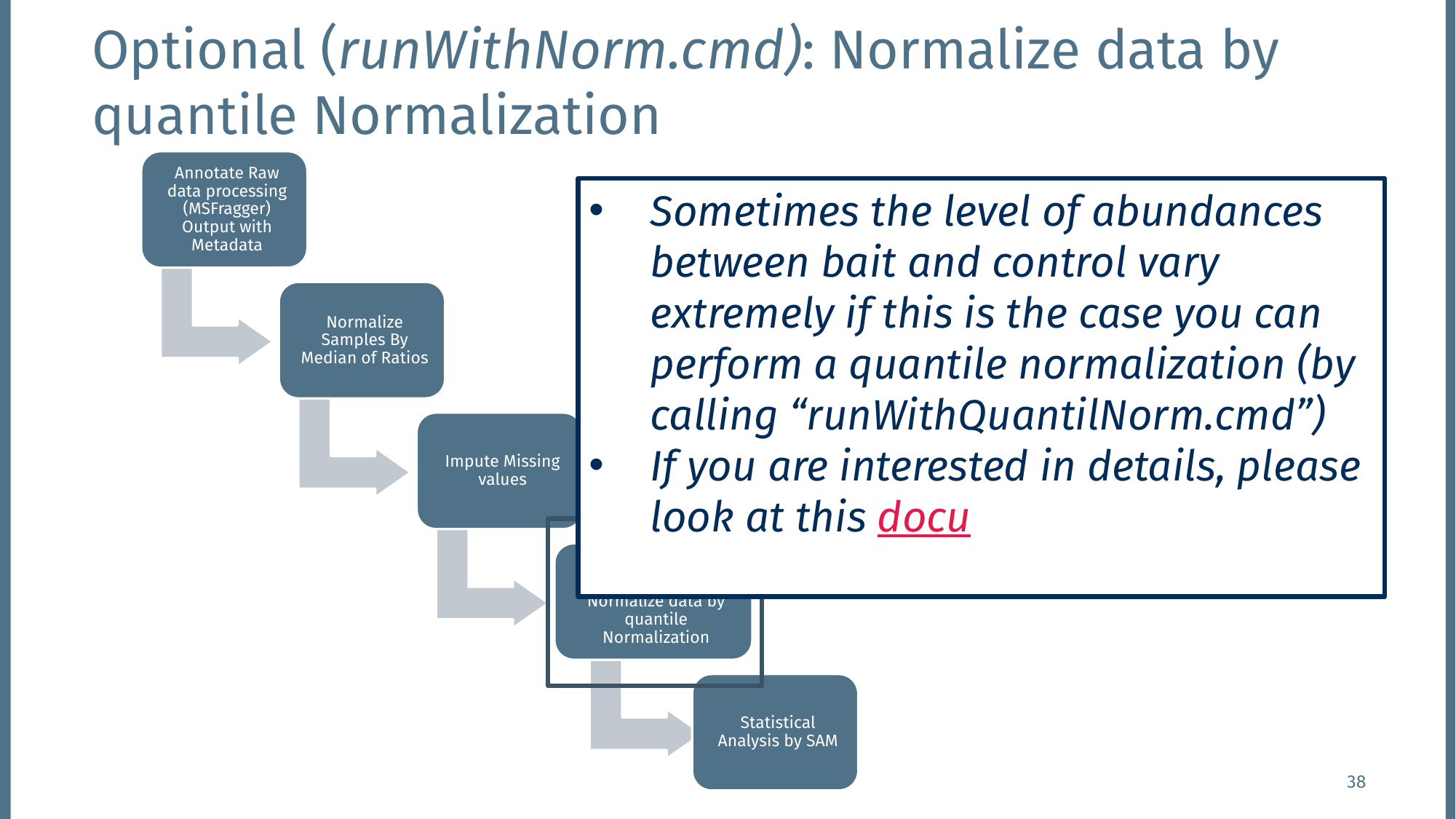

# Optional (runWithNorm.cmd): Normalize data by quantile Normalization
Annotate Raw data processing (MSFragger) Output with Metadata
Normalize Samples By Median of Ratios
Impute Missing values
Optional (runWithNorm.cmd): Normalize data by quantile Normalization
Statistical Analysis by SAM
Sometimes the level of abundances between bait and control vary extremely if this is the case you can perform a quantile normalization (by calling “runWithQuantilNorm.cmd”)
If you are interested in details, please look at this docu

38